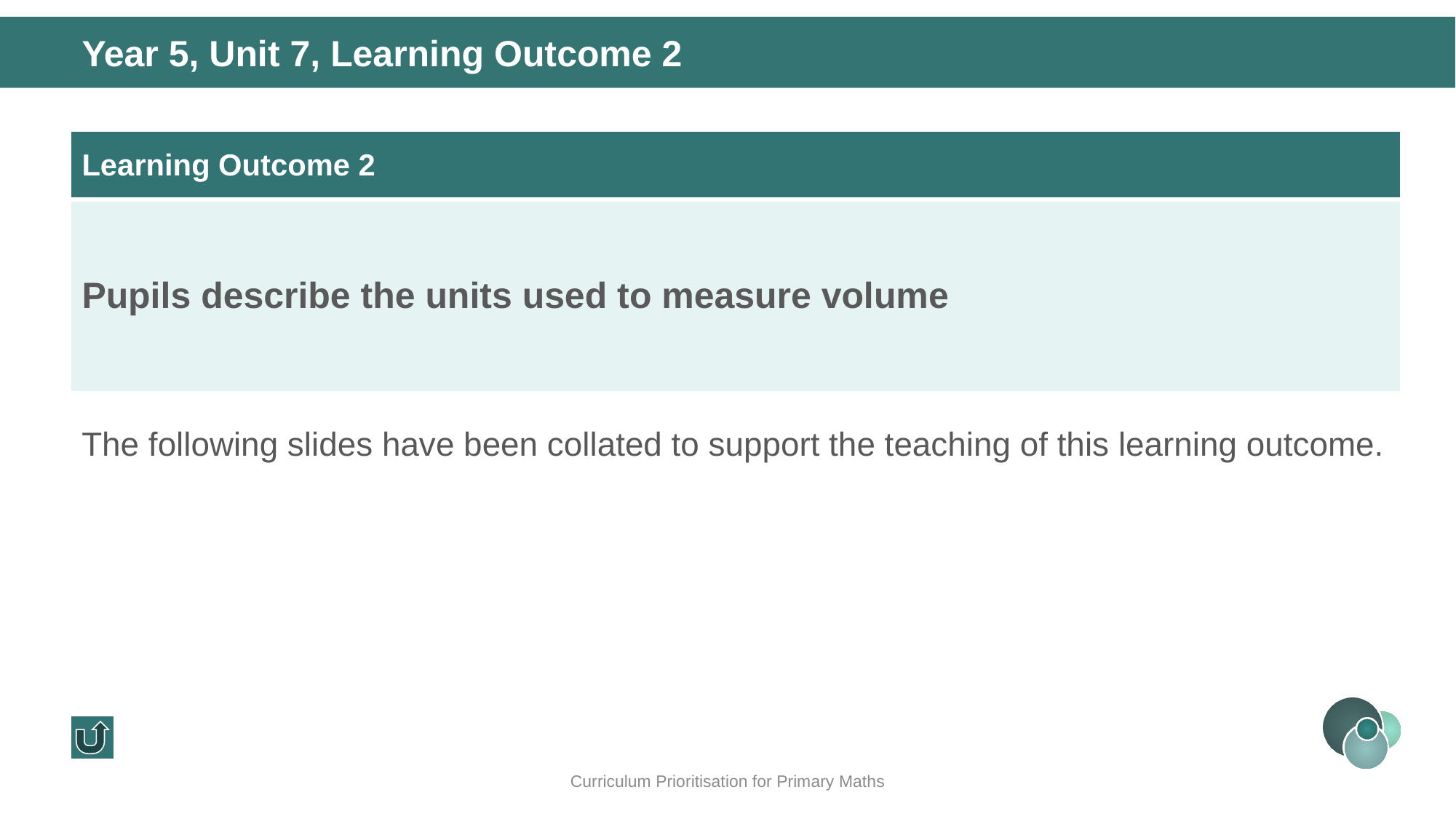

Year 5, Unit 7, Learning Outcome 2
| Learning Outcome 2 |
| --- |
| Pupils describe the units used to measure volume |
The following slides have been collated to support the teaching of this learning outcome.

Curriculum Prioritisation for Primary Maths